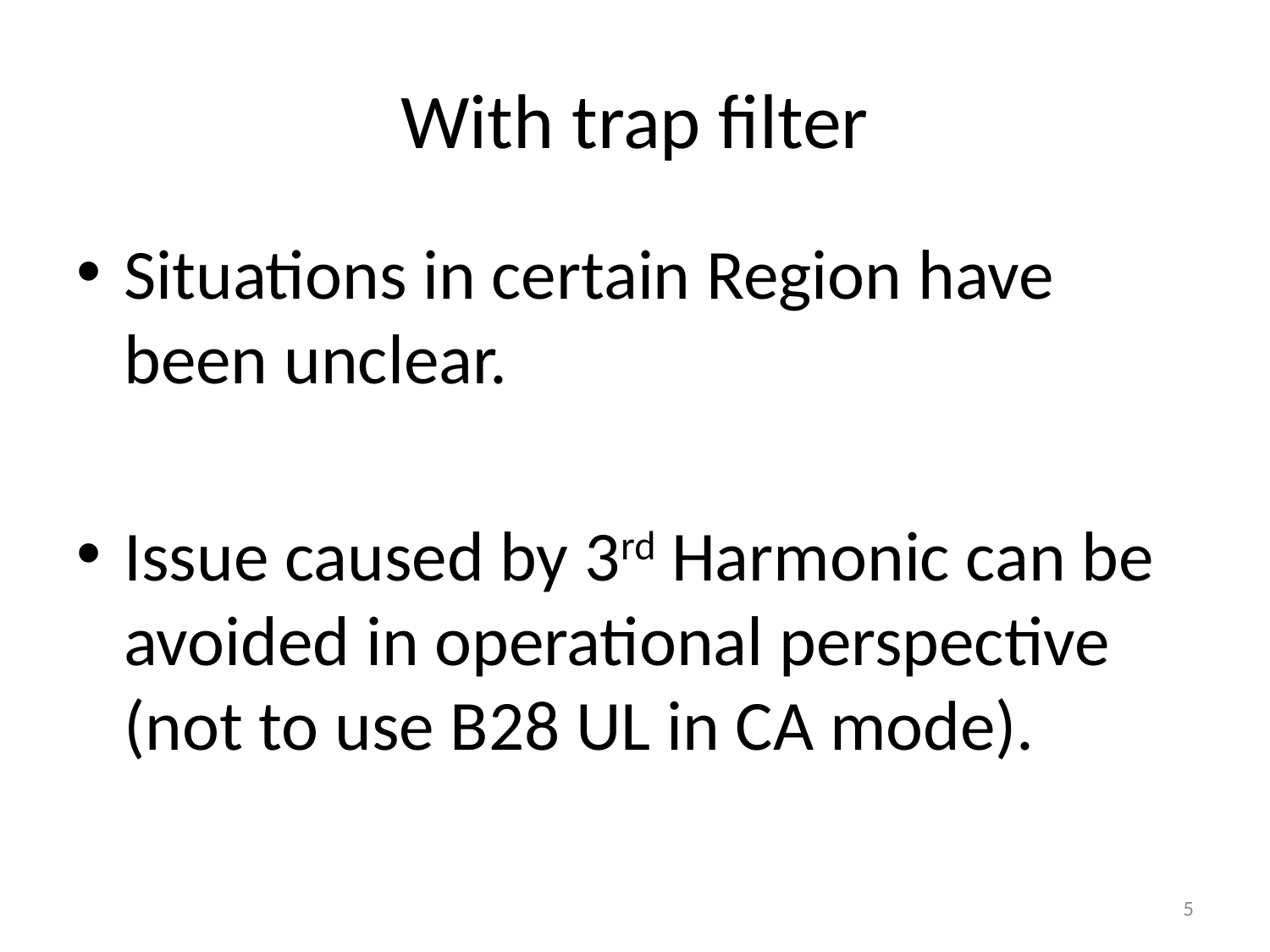

# With trap filter
Situations in certain Region have been unclear.

Issue caused by 3rd Harmonic can be avoided in operational perspective (not to use B28 UL in CA mode).

5